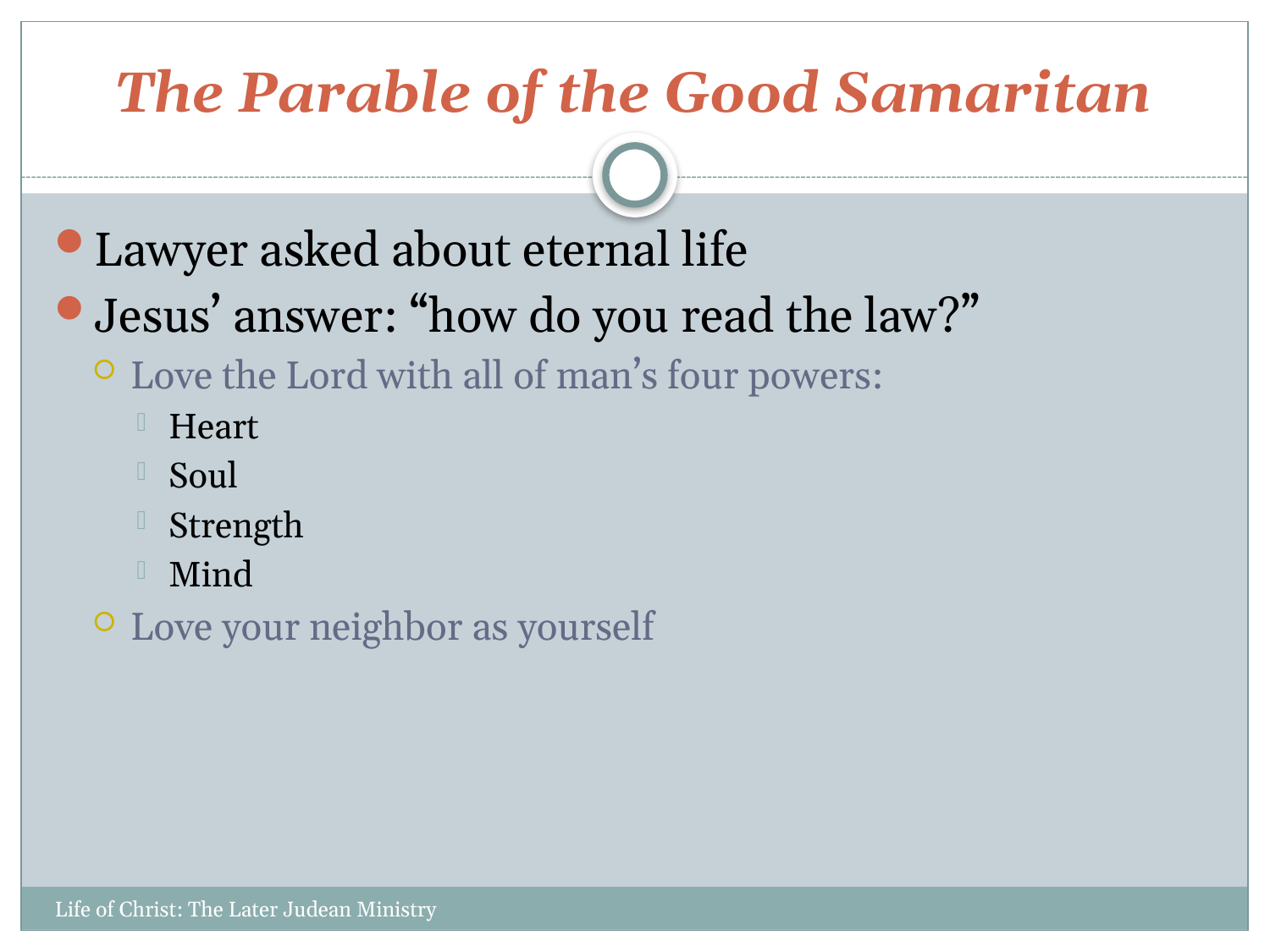

# The Parable of the Good Samaritan
Lawyer asked about eternal life
Jesus’ answer: “how do you read the law?”
Love the Lord with all of man’s four powers:
Heart
Soul
Strength
Mind
Love your neighbor as yourself

Life of Christ: The Later Judean Ministry